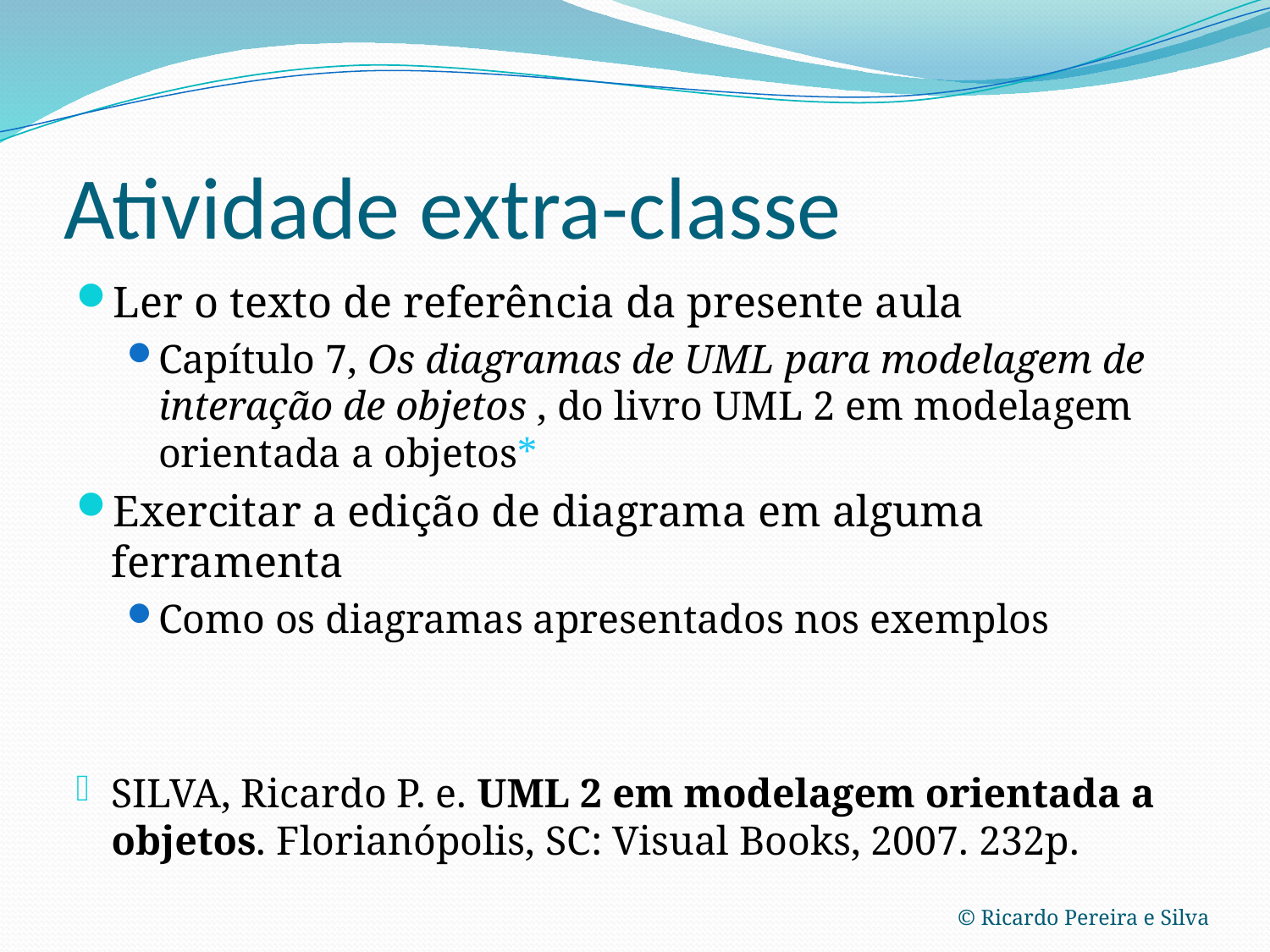

# Atividade extra-classe
Ler o texto de referência da presente aula
Capítulo 7, Os diagramas de UML para modelagem de interação de objetos , do livro UML 2 em modelagem orientada a objetos*
Exercitar a edição de diagrama em alguma ferramenta
Como os diagramas apresentados nos exemplos

SILVA, Ricardo P. e. UML 2 em modelagem orientada a objetos. Florianópolis, SC: Visual Books, 2007. 232p.

© Ricardo Pereira e Silva